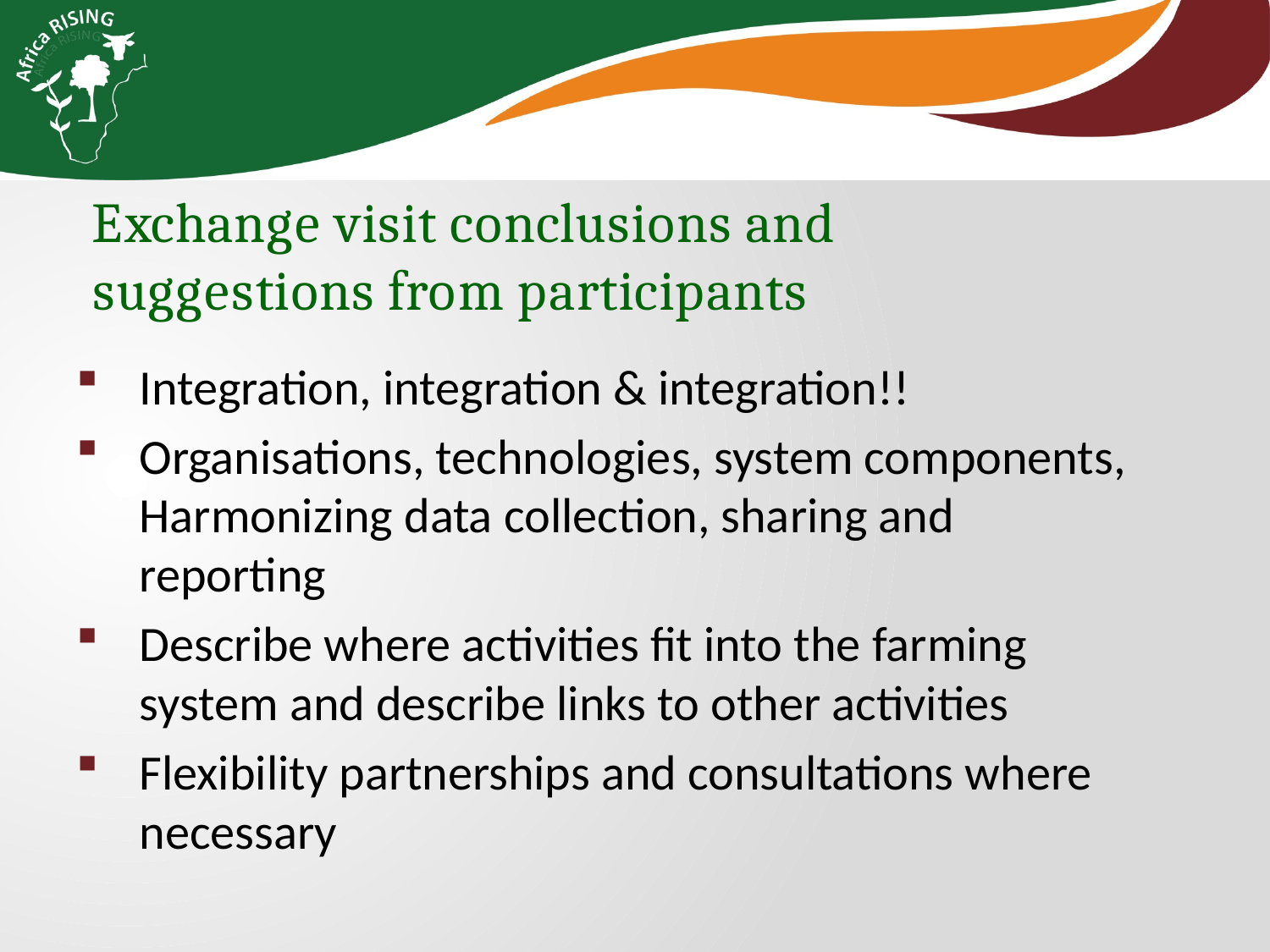

Exchange visit conclusions and suggestions from participants
Integration, integration & integration!!
Organisations, technologies, system components, Harmonizing data collection, sharing and reporting
Describe where activities fit into the farming system and describe links to other activities
Flexibility partnerships and consultations where necessary